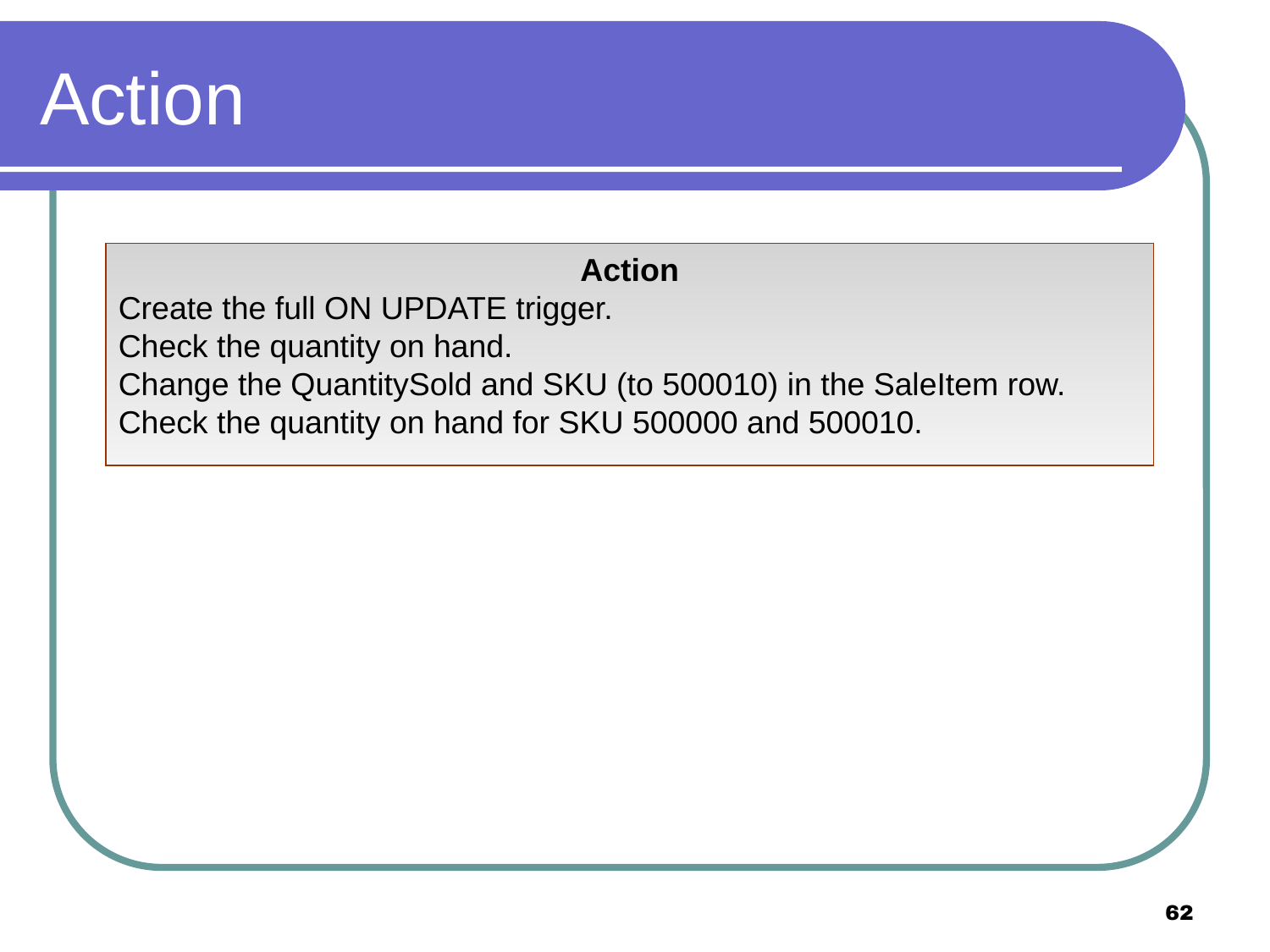

# Action
Action
Create the full ON UPDATE trigger.
Check the quantity on hand.
Change the QuantitySold and SKU (to 500010) in the SaleItem row.
Check the quantity on hand for SKU 500000 and 500010.
62